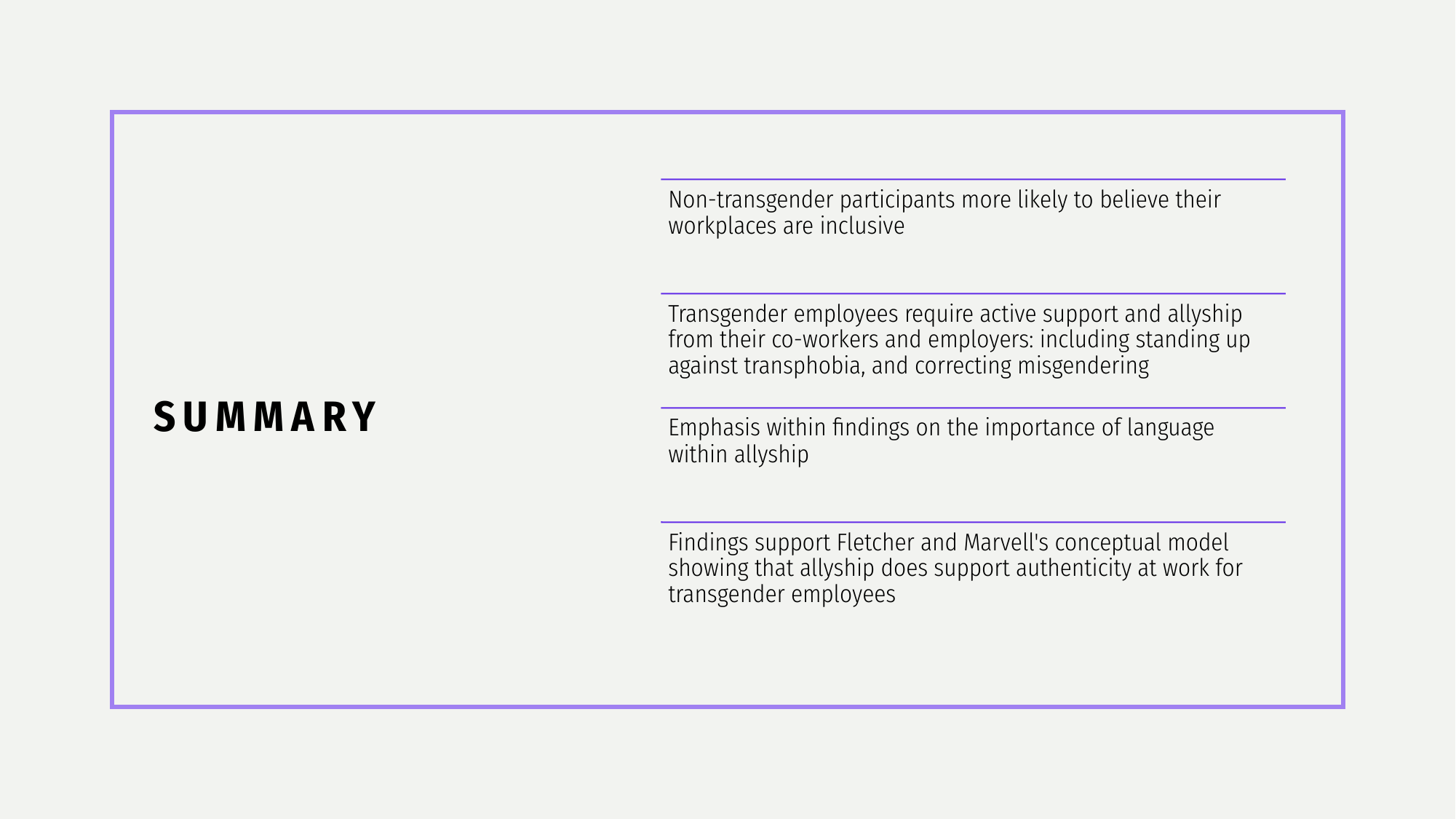

Non-transgender participants more likely to believe their workplaces are inclusive
Transgender employees require active support and allyship from their co-workers and employers: including standing up against transphobia, and correcting misgendering
Emphasis within findings on the importance of language within allyship
Findings support Fletcher and Marvell's conceptual model showing that allyship does support authenticity at work for transgender employees
# Summary